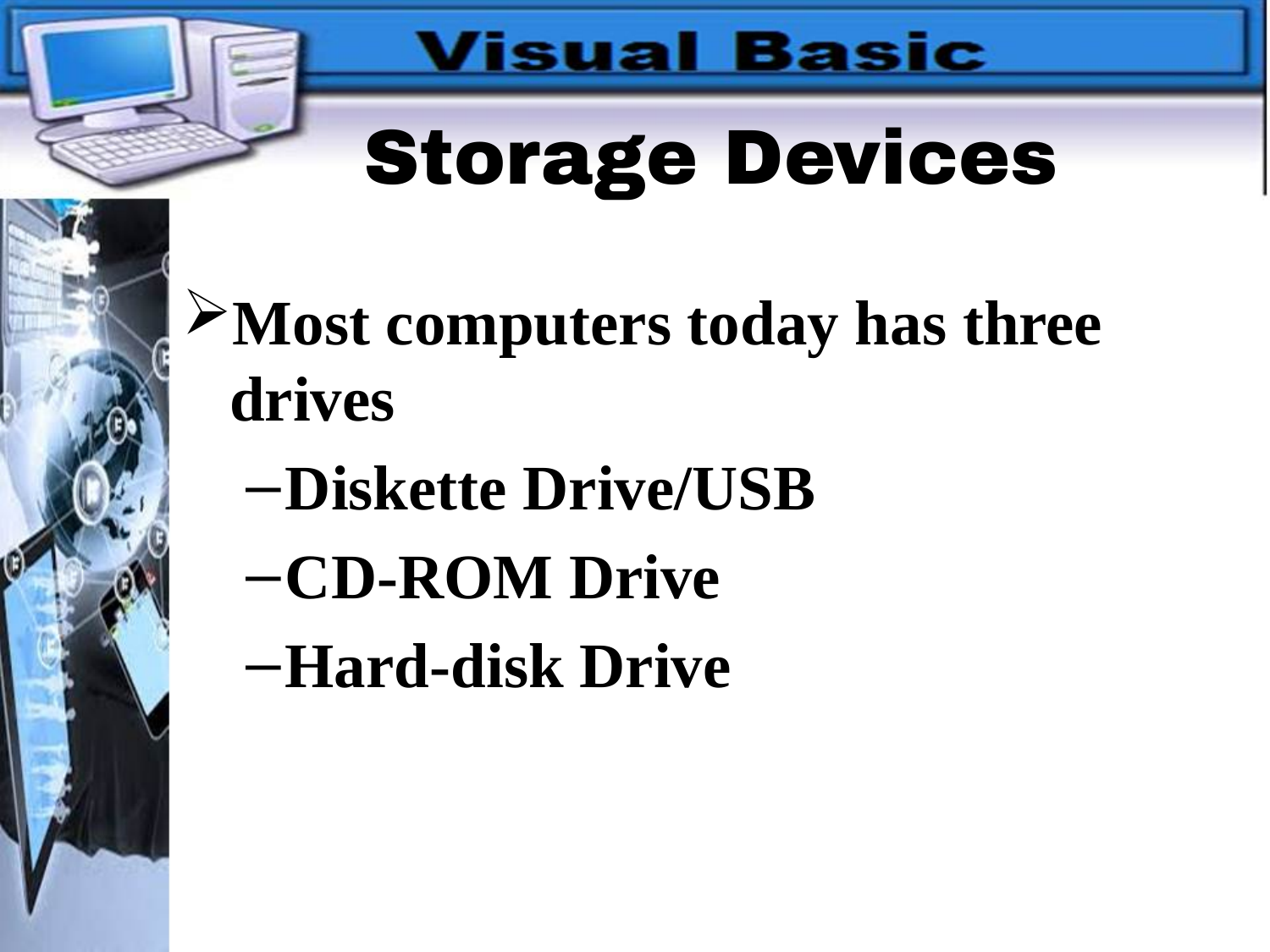

# Storage Devices
Most computers today has three drives
Diskette Drive/USB
CD-ROM Drive
Hard-disk Drive